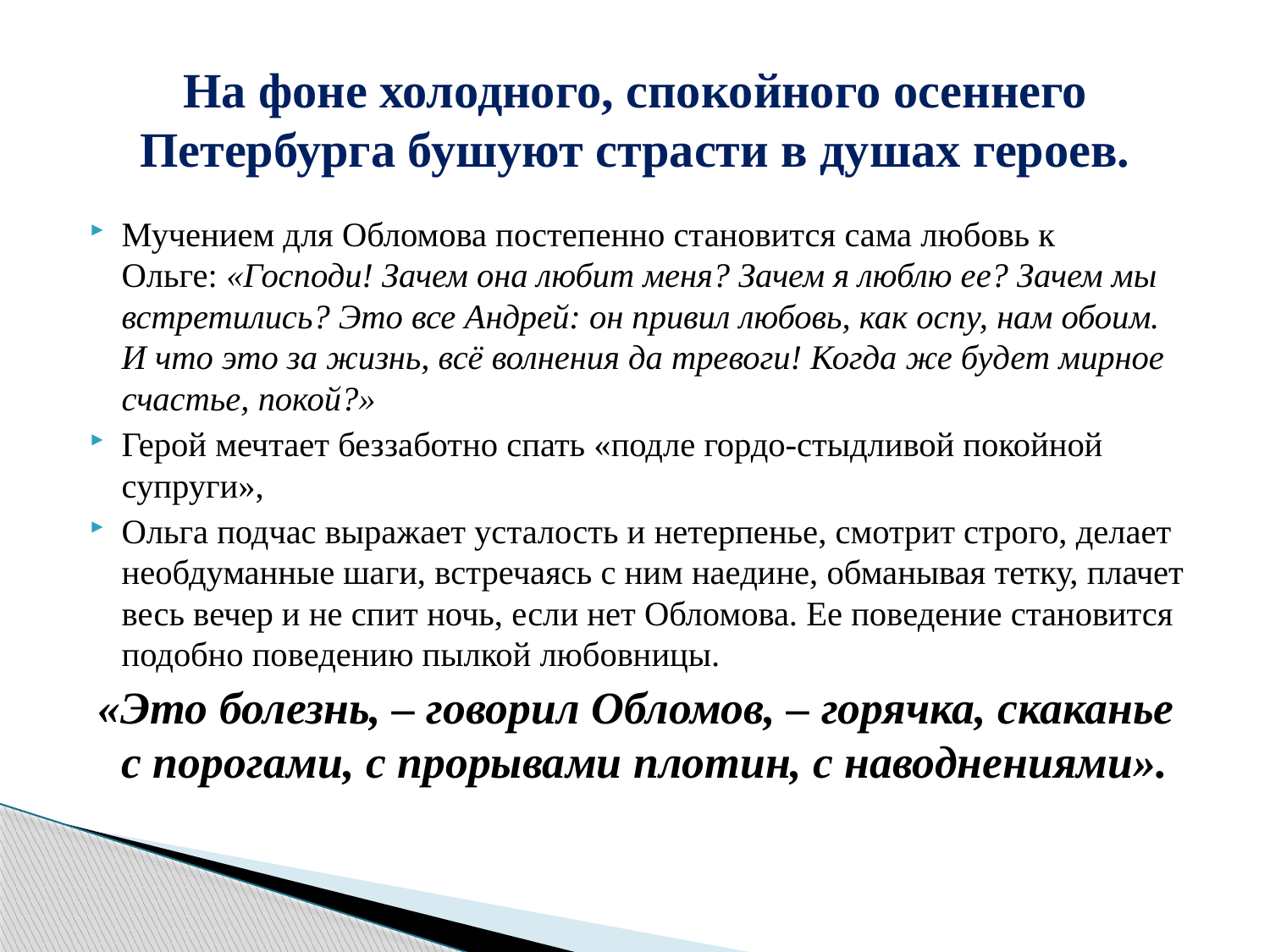

# На фоне холодного, спокойного осеннего Петербурга бушуют страсти в душах героев.
Мучением для Обломова постепенно становится сама любовь к Ольге: «Господи! Зачем она любит меня? Зачем я люблю ее? Зачем мы встретились? Это все Андрей: он привил любовь, как оспу, нам обоим. И что это за жизнь, всё волнения да тревоги! Когда же будет мирное счастье, покой?»
Герой мечтает беззаботно спать «подле гордо-стыдливой покойной супруги»,
Ольга подчас выражает усталость и нетерпенье, смотрит строго, делает необдуманные шаги, встречаясь с ним наедине, обманывая тетку, плачет весь вечер и не спит ночь, если нет Обломова. Ее поведение становится подобно поведению пылкой любовницы.
 «Это болезнь, – говорил Обломов, – горячка, скаканье с порогами, с прорывами плотин, с наводнениями».